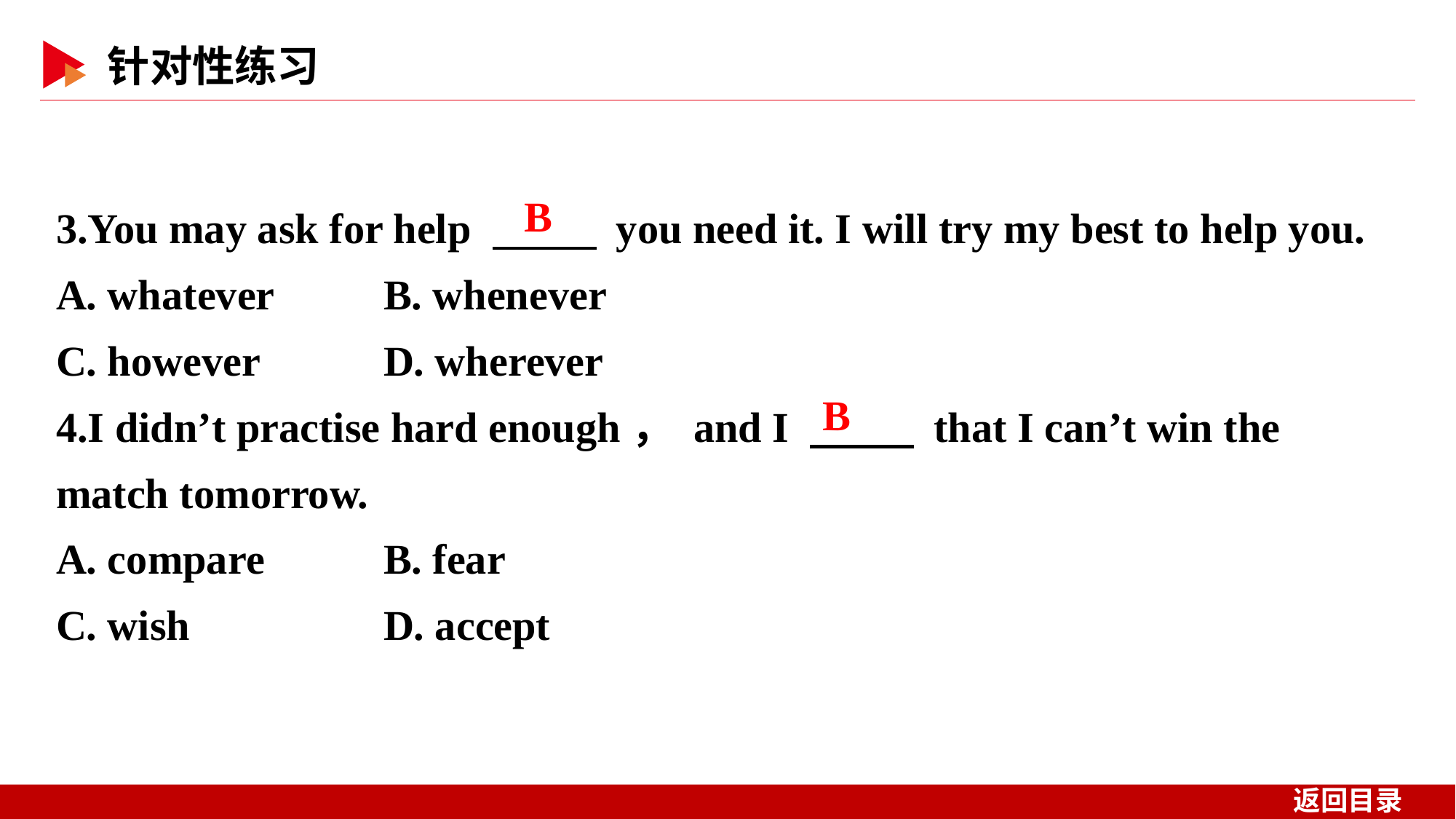

3.You may ask for help 　  　 you need it. I will try my best to help you.
A. whatever       	B. whenever
C. however         	D. wherever
4.I didn’t practise hard enough， and I 　  　 that I can’t win the match tomorrow.
A. compare        	B. fear
C. wish                	D. accept
B
B